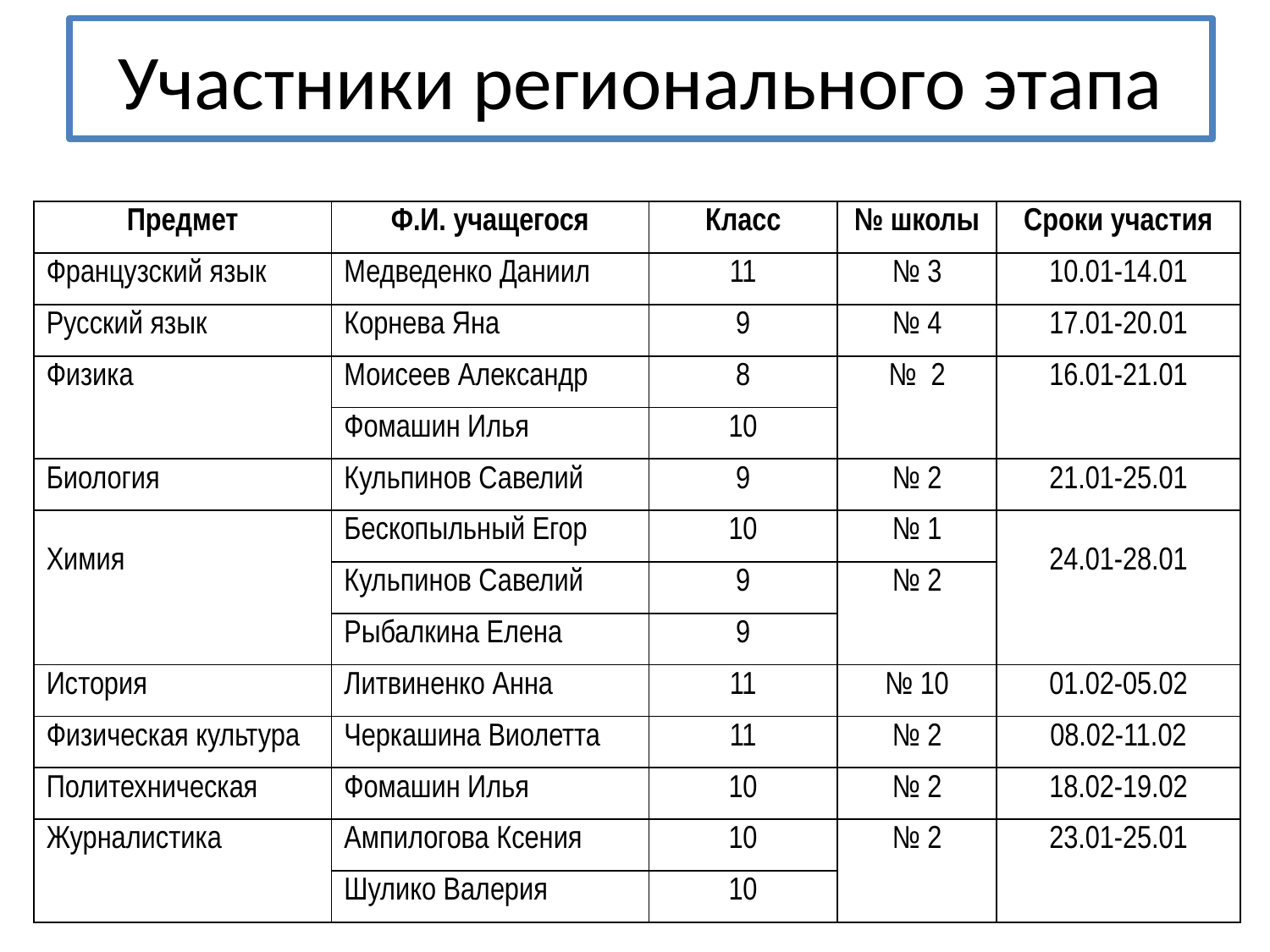

# Участники регионального этапа
| Предмет | Ф.И. учащегося | Класс | № школы | Сроки участия |
| --- | --- | --- | --- | --- |
| Французский язык | Медведенко Даниил | 11 | № 3 | 10.01-14.01 |
| Русский язык | Корнева Яна | 9 | № 4 | 17.01-20.01 |
| Физика | Моисеев Александр | 8 | № 2 | 16.01-21.01 |
|  | Фомашин Илья | 10 |  |  |
| Биология | Кульпинов Савелий | 9 | № 2 | 21.01-25.01 |
| Химия | Бескопыльный Егор | 10 | № 1 | 24.01-28.01 |
|  | Кульпинов Савелий | 9 | № 2 |  |
|  | Рыбалкина Елена | 9 |  |  |
| История | Литвиненко Анна | 11 | № 10 | 01.02-05.02 |
| Физическая культура | Черкашина Виолетта | 11 | № 2 | 08.02-11.02 |
| Политехническая | Фомашин Илья | 10 | № 2 | 18.02-19.02 |
| Журналистика | Ампилогова Ксения | 10 | № 2 | 23.01-25.01 |
|  | Шулико Валерия | 10 |  |  |